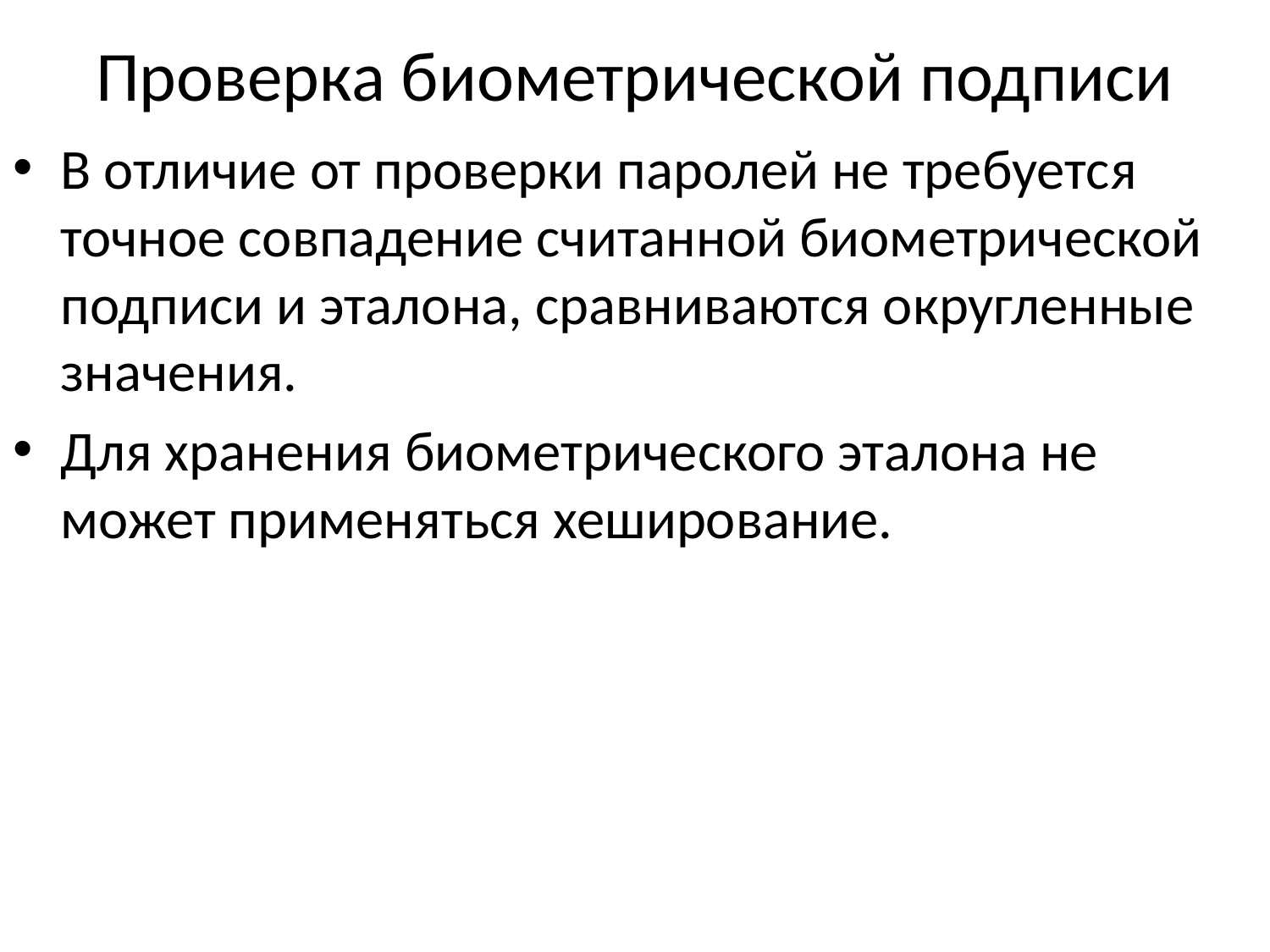

# Проверка биометрической подписи
В отличие от проверки паролей не требуется точное совпадение считанной биометрической подписи и эталона, сравниваются округленные значения.
Для хранения биометрического эталона не может применяться хеширование.